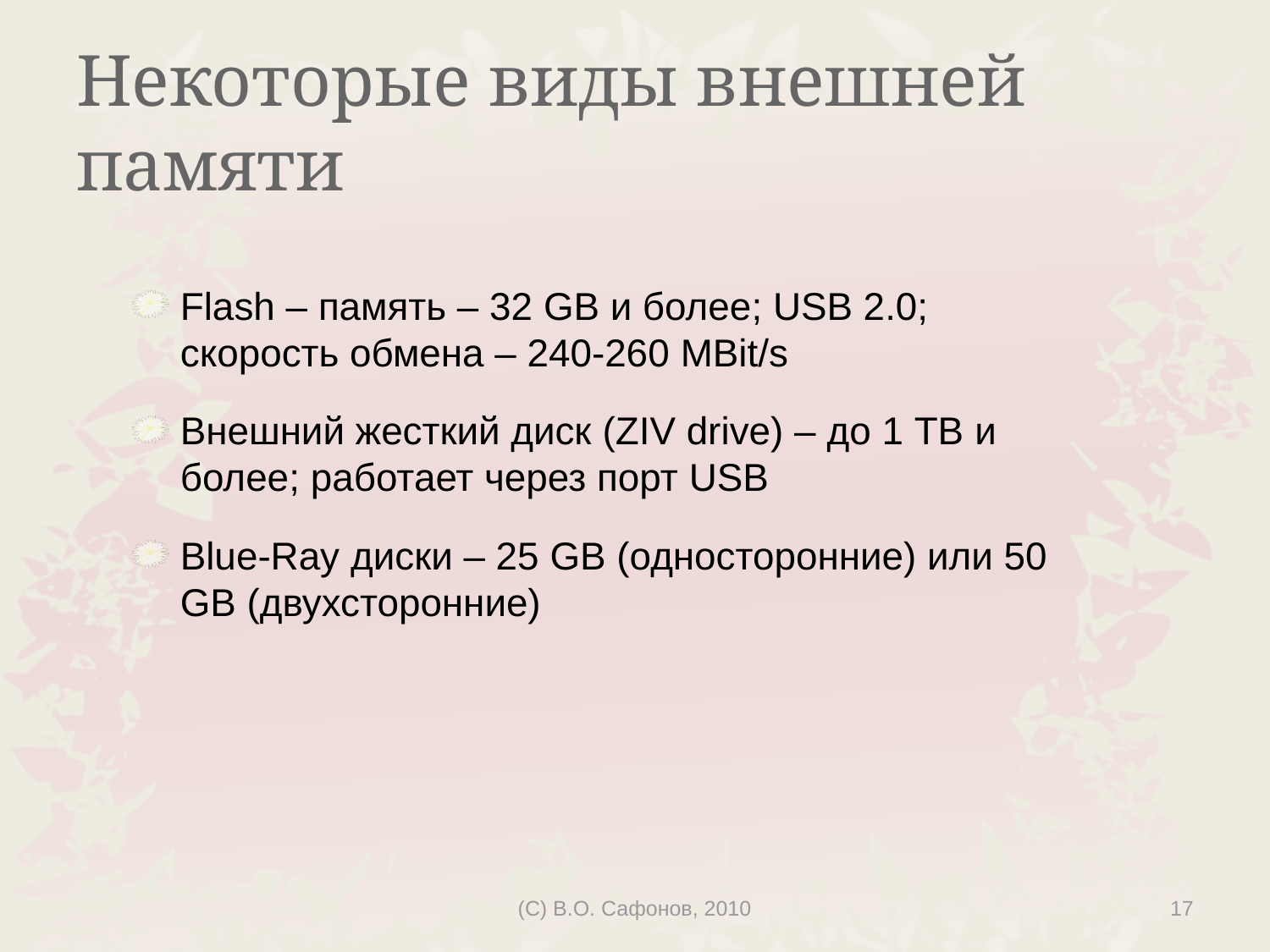

# Некоторые виды внешней памяти
Flash – память – 32 GB и более; USB 2.0; скорость обмена – 240-260 MBit/s
Внешний жесткий диск (ZIV drive) – до 1 TB и более; работает через порт USB
Blue-Ray диски – 25 GB (односторонние) или 50 GB (двухсторонние)

(C) В.О. Сафонов, 2010
17